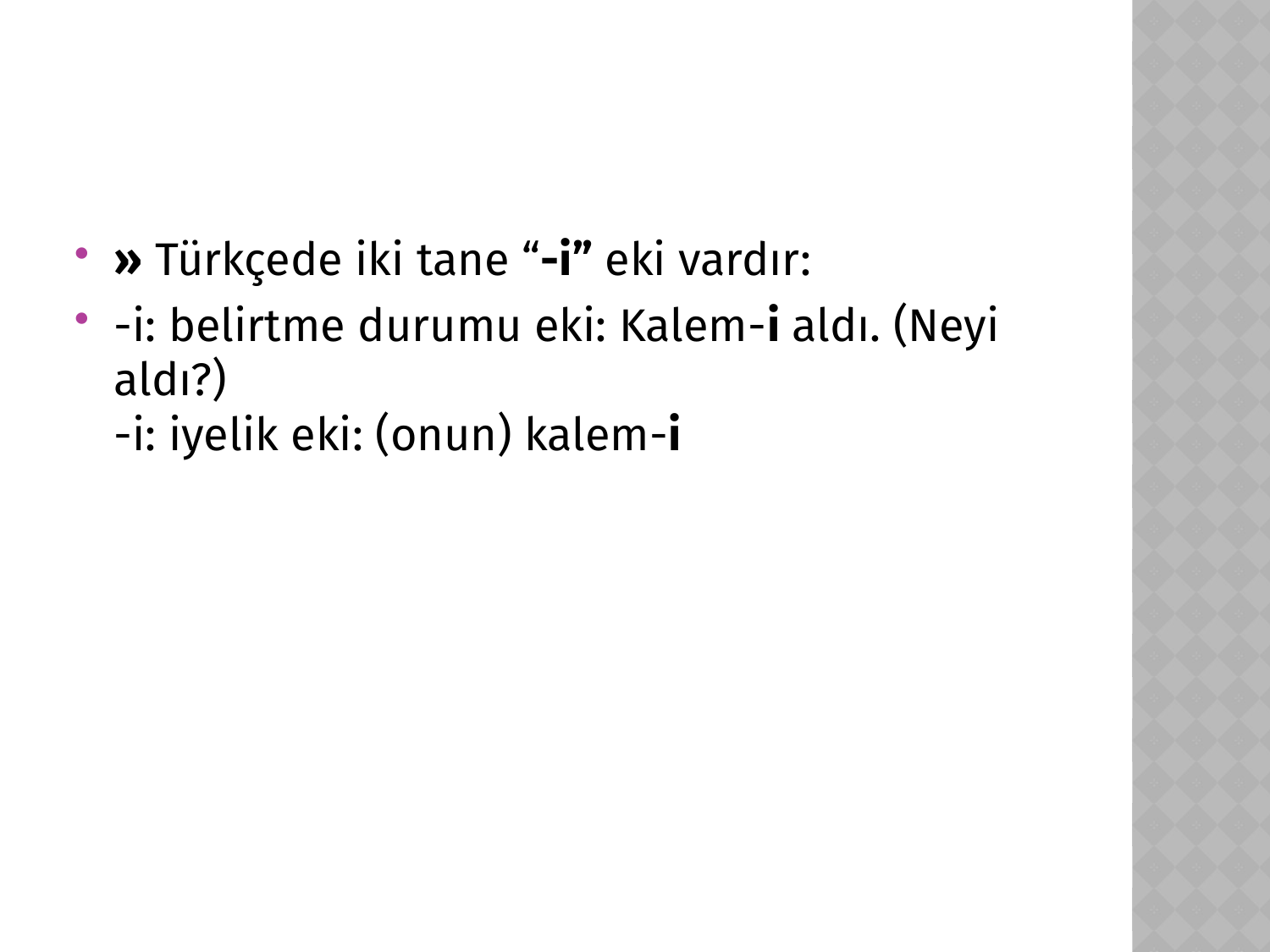

#
» Türkçede iki tane “-i” eki vardır:
-i: belirtme durumu eki: Kalem-i aldı. (Neyi aldı?)
-i: iyelik eki: (onun) kalem-i